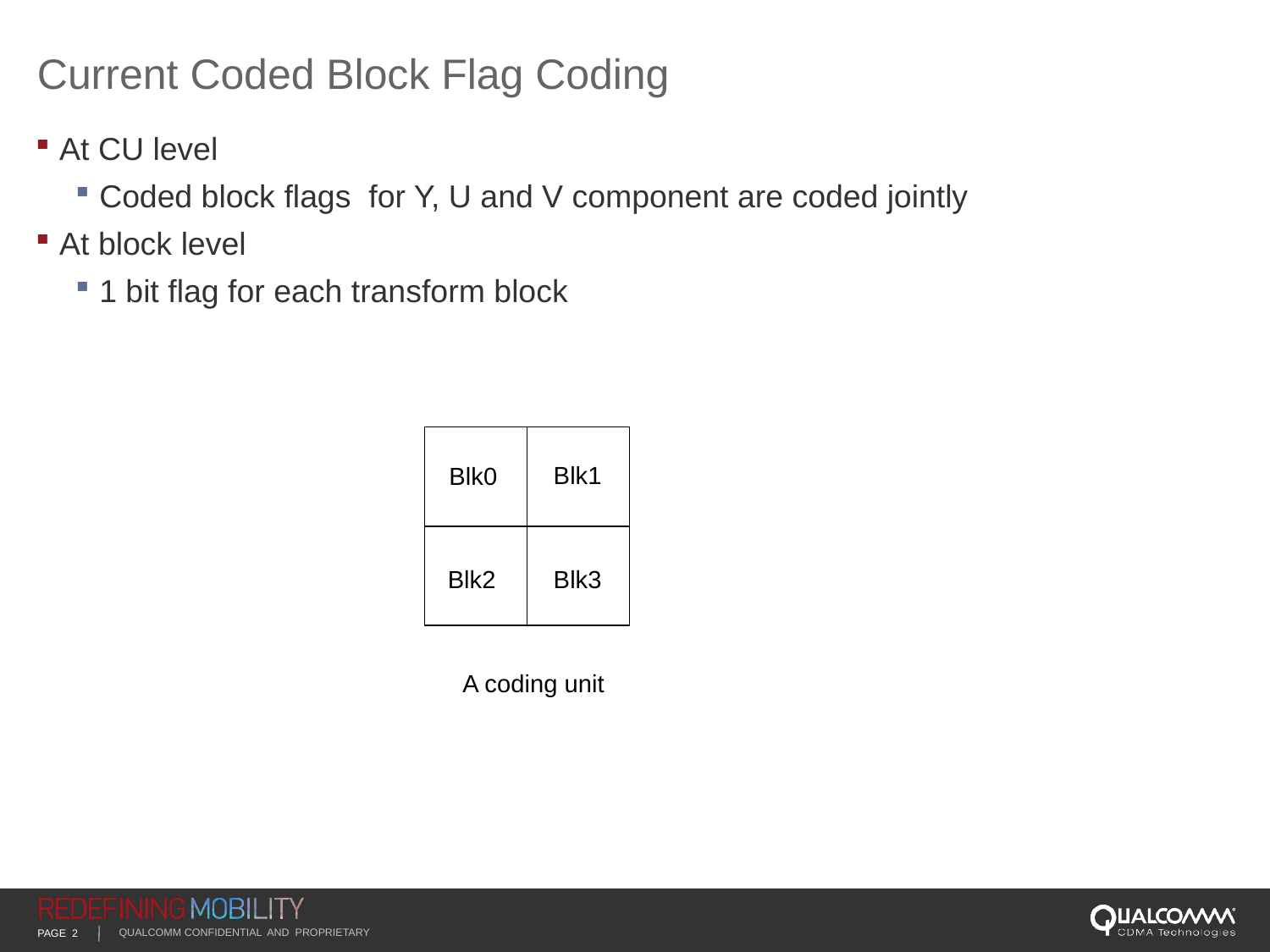

# Current Coded Block Flag Coding
At CU level
Coded block flags  for Y, U and V component are coded jointly
At block level
1 bit flag for each transform block

Blk1
Blk0
Blk2
Blk3
       A coding unit